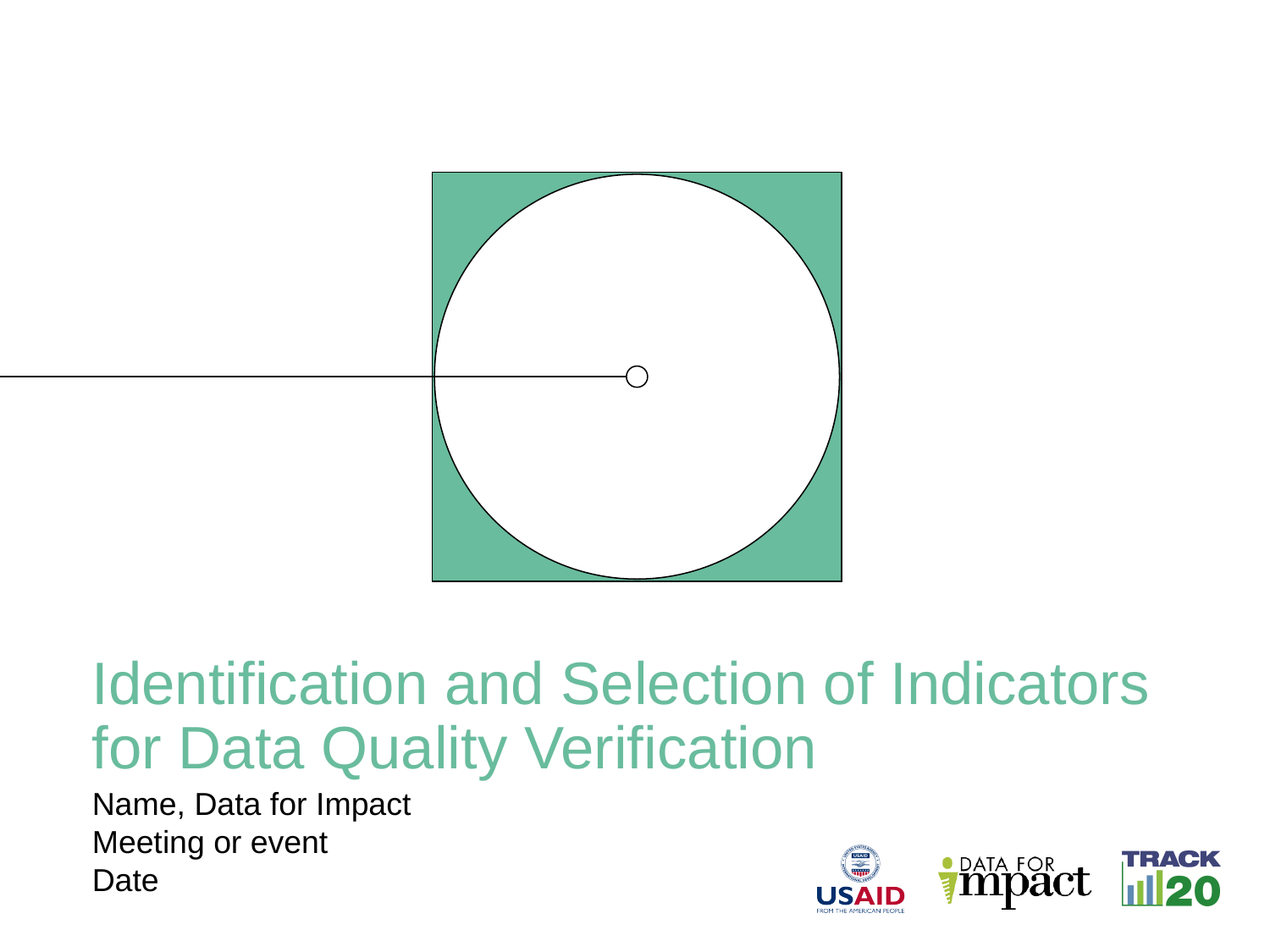

Identification and Selection of Indicators for Data Quality Verification
Name, Data for Impact
Meeting or event
Date